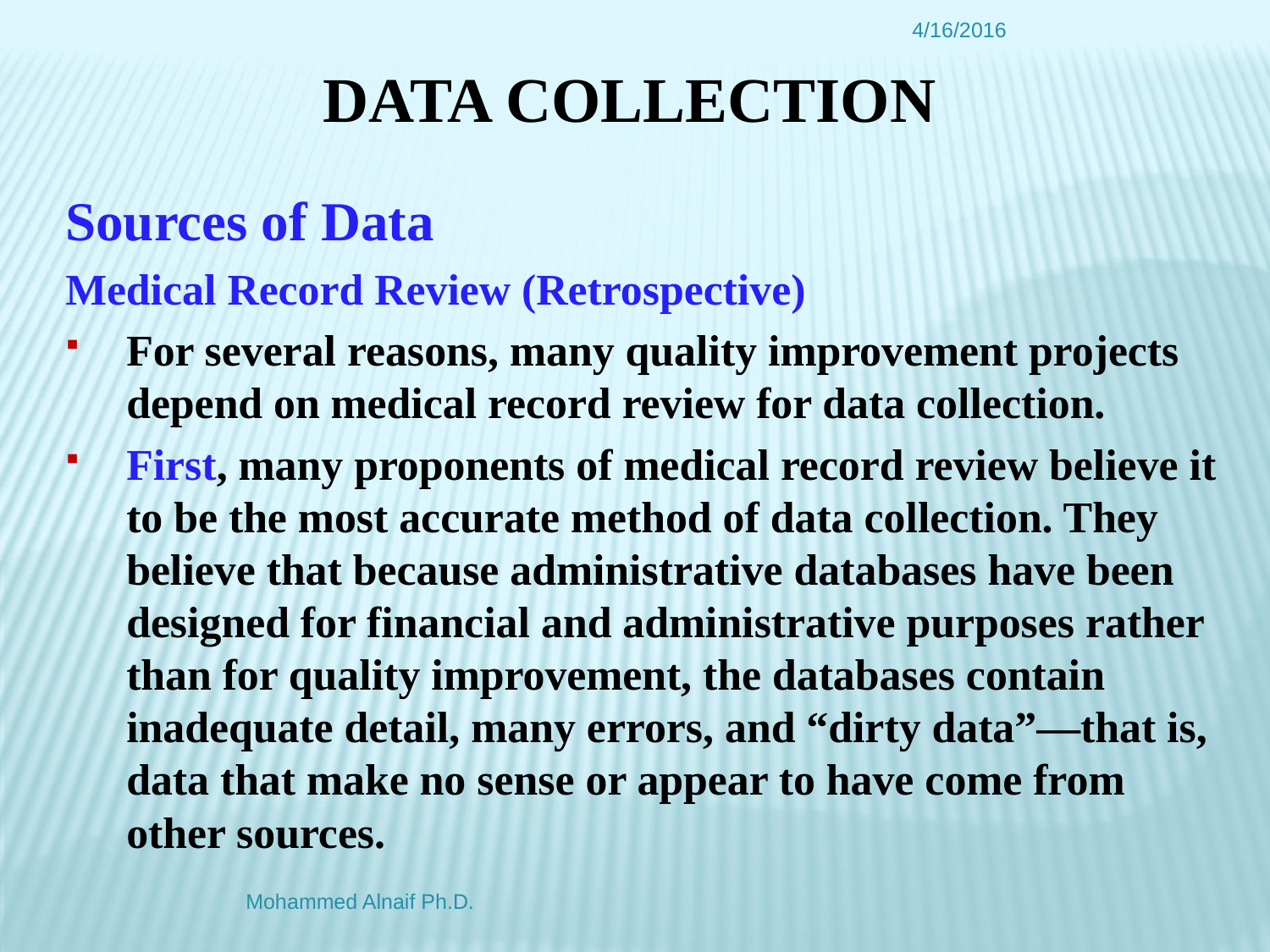

4/16/2016
# Data Collection
Sources of Data
Medical Record Review (Retrospective)
For several reasons, many quality improvement projects depend on medical record review for data collection.
First, many proponents of medical record review believe it to be the most accurate method of data collection. They believe that because administrative databases have been designed for financial and administrative purposes rather than for quality improvement, the databases contain inadequate detail, many errors, and “dirty data”—that is, data that make no sense or appear to have come from other sources.
Mohammed Alnaif Ph.D.
27